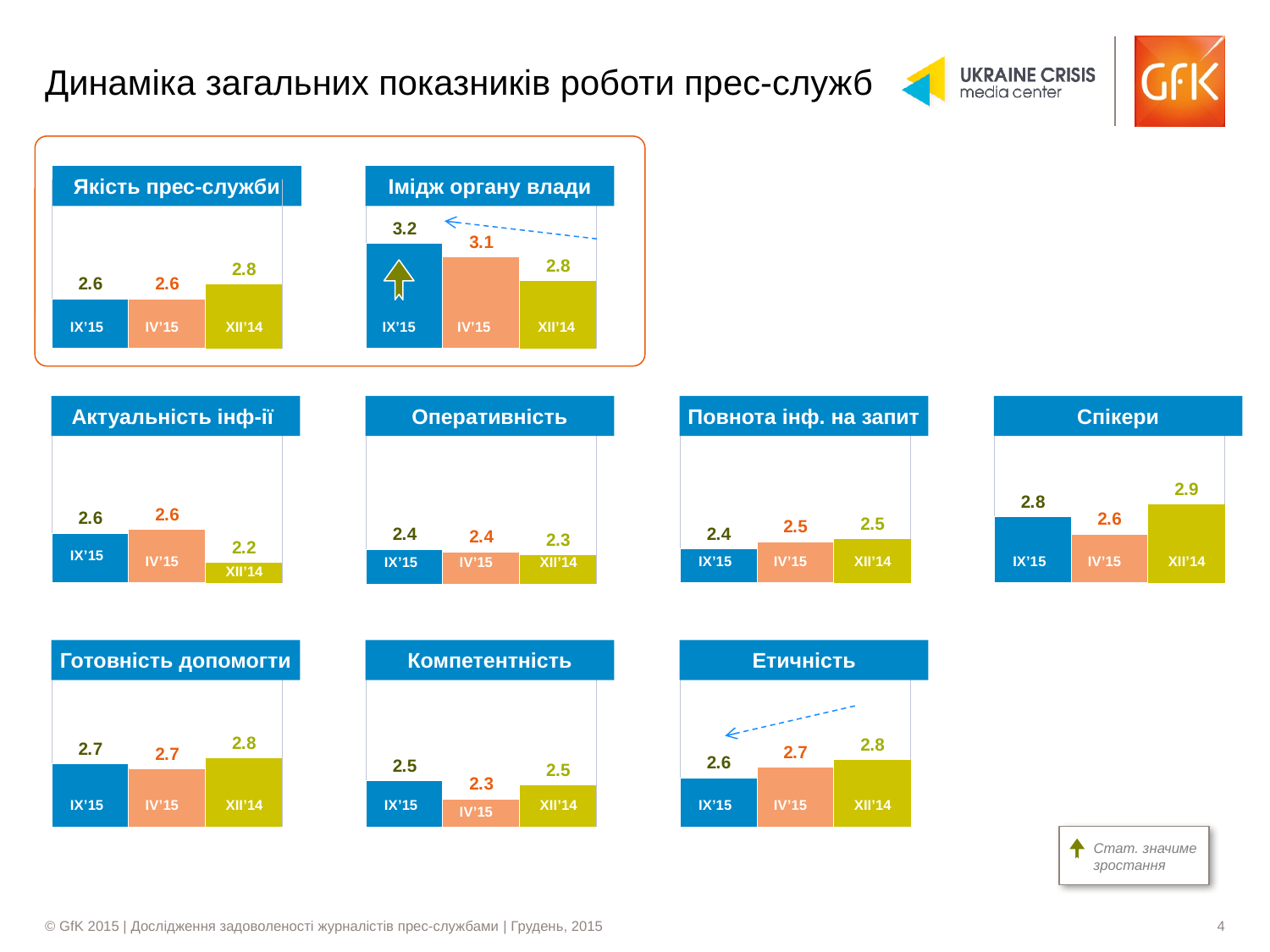

# Динаміка загальних показників роботи прес-служб
Якість прес-служби

### Chart

| Category | Вересень'15 | Квітень' 15 | Грудень' 14 |
|---|---|---|---|
| Якість прес служби | 2.58219178082192 | 2.584541062801934 | 2.756410256410256 |
ІX’15
ІV’15
ХІІ’14
Імідж органу влади

### Chart

| Category | Вересень'15 | Квітень' 15 | Грудень' 14 |
|---|---|---|---|
| Імідж органу влади | 3.23972602739726 | 3.080568720379147 | 2.79375 |
ІX’15
ІV’15
ХІІ’14

Актуальність інф-ії
Оперативність
Повнота інф. на запит
Спікери

### Chart

| Category | Вересень'15 | Квітень' 15 | Грудень' 14 |
|---|---|---|---|
| B2. АКТУАЛЬНІСТЬ, СВОЄЧАСНІСТЬ ІНФОРМАЦІЇ В НОВИНАХ ТА ПРЕС-РЕЛІЗАХ | 2.582733812949638 | 2.625592417061613 | 2.232258064516129 |

### Chart

| Category | Вересень'15 | Квітень' 15 | Грудень' 14 |
|---|---|---|---|
| B4. ЯКІСТЬ І ПОВНОТА ІНФОРМАЦІЇ | 2.399280575539567 | 2.483412322274881 | 2.512820512820513 |

### Chart

| Category | Вересень'15 | Квітень' 15 | Грудень' 14 |
|---|---|---|---|
| B5. РІВЕНЬ КОМПЕТЕНЦІЇ СПІКЕРІВ | 2.780269058295965 | 2.574257425742577 | 2.925675675675677 |

### Chart

| Category | Вересень'15 | Квітень' 15 | Грудень' 14 |
|---|---|---|---|
| B3. ОПЕРАТИВНІСТЬ | 2.410256410256411 | 2.376190476190476 | 2.343750000000001 |
Готовність допомогти
Компетентність
Етичність
ІX’15
ІV’15
ІX’15
ІV’15
ХІІ’14
ІX’15
ІV’15
ХІІ’14
ІX’15
ІV’15
ХІІ’14
ХІІ’14

### Chart

| Category | Вересень'15 | Квітень' 15 | Грудень' 14 |
|---|---|---|---|
| B6. ДОБРОЗИЧЛИВІСТЬ І ГОТОВНІСТЬ ДОПОМОГТИ | 2.742857142857144 | 2.682926829268293 | 2.8125 |
ІX’15
ІV’15
ХІІ’14

### Chart

| Category | Вересень'15 | Квітень' 15 | Грудень' 14 |
|---|---|---|---|
| B7. РІВЕНЬ КОМПЕТЕНТНОСТІ ФАХІВЦІВ ПРЕС-СЛУЖБИ | 2.543252595155709 | 2.32512315270936 | 2.4875 |
ІX’15
ХІІ’14
ІV’15

### Chart

| Category | Вересень'15 | Квітень' 15 | Грудень' 14 |
|---|---|---|---|
| B8. РІВЕНЬ ЕТИЧНОСТІ | 2.575757575757575 | 2.702970297029703 | 2.794871794871794 |
ІX’15
ІV’15
ХІІ’14

Стат. значиме
зростання